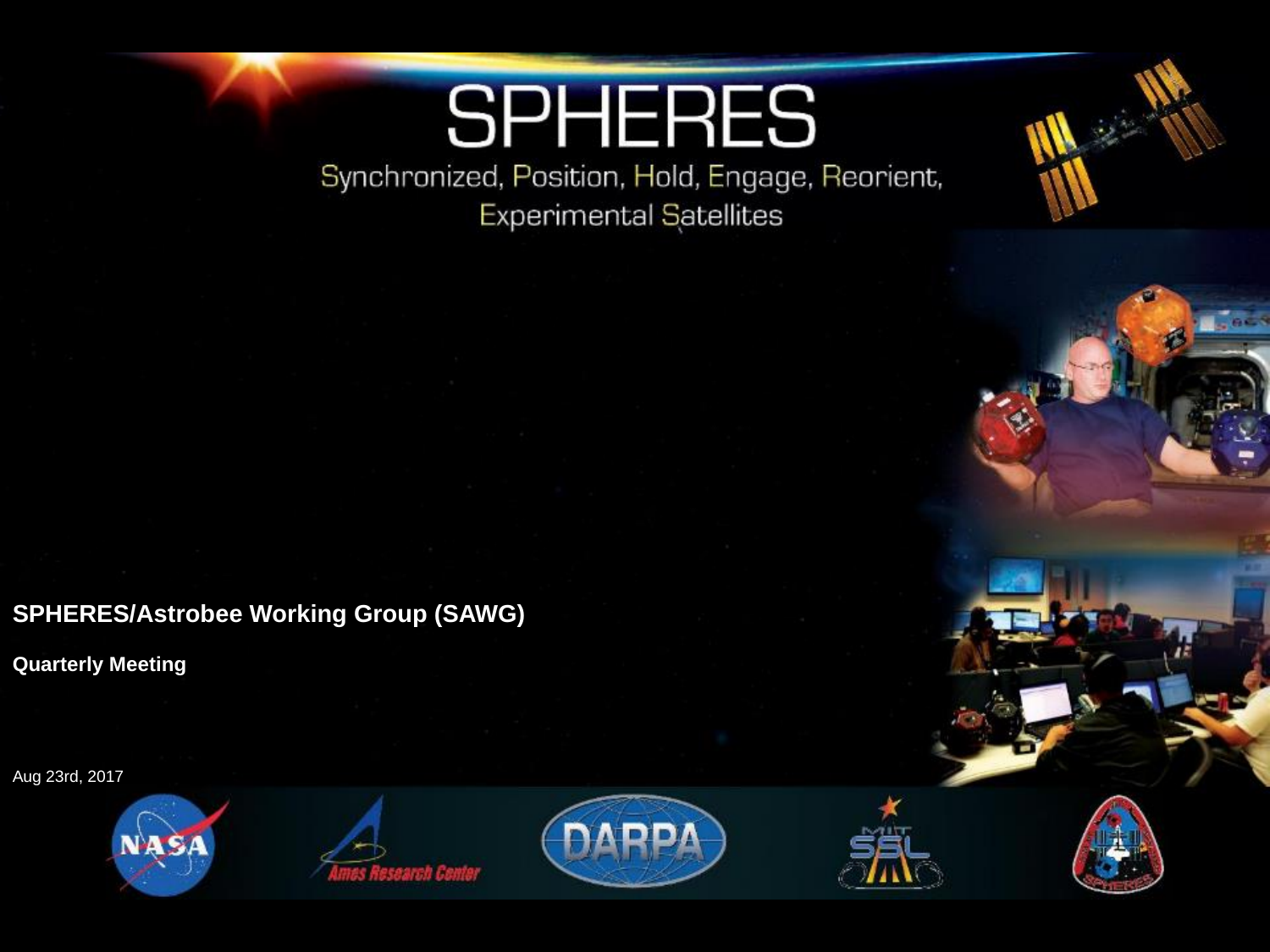

SPHERES/Astrobee Working Group (SAWG)
Quarterly Meeting

Aug 23rd, 2017